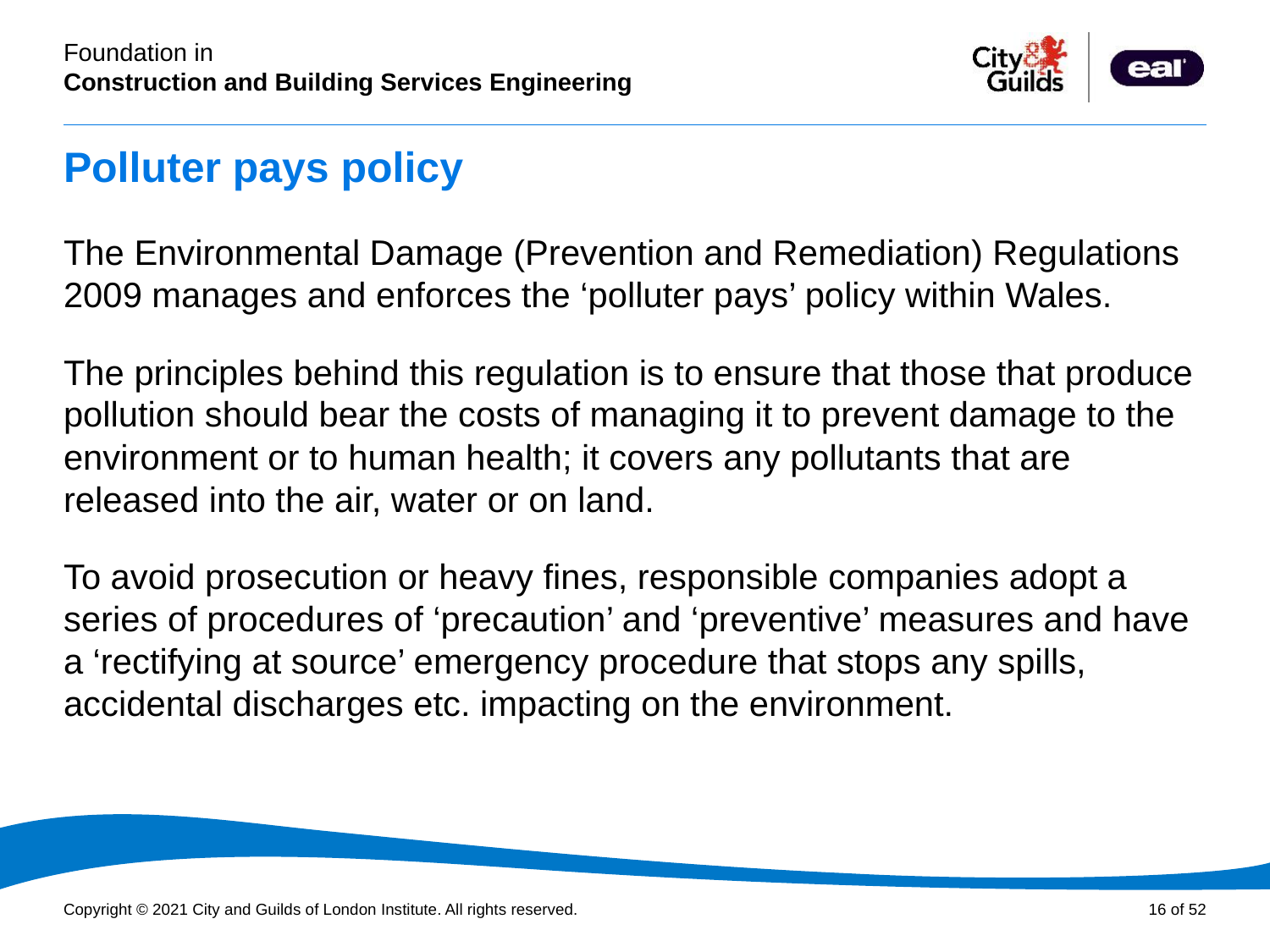

# Polluter pays policy
The Environmental Damage (Prevention and Remediation) Regulations 2009 manages and enforces the ‘polluter pays’ policy within Wales.
The principles behind this regulation is to ensure that those that produce pollution should bear the costs of managing it to prevent damage to the environment or to human health; it covers any pollutants that are released into the air, water or on land.
To avoid prosecution or heavy fines, responsible companies adopt a series of procedures of ‘precaution’ and ‘preventive’ measures and have a ‘rectifying at source’ emergency procedure that stops any spills, accidental discharges etc. impacting on the environment.